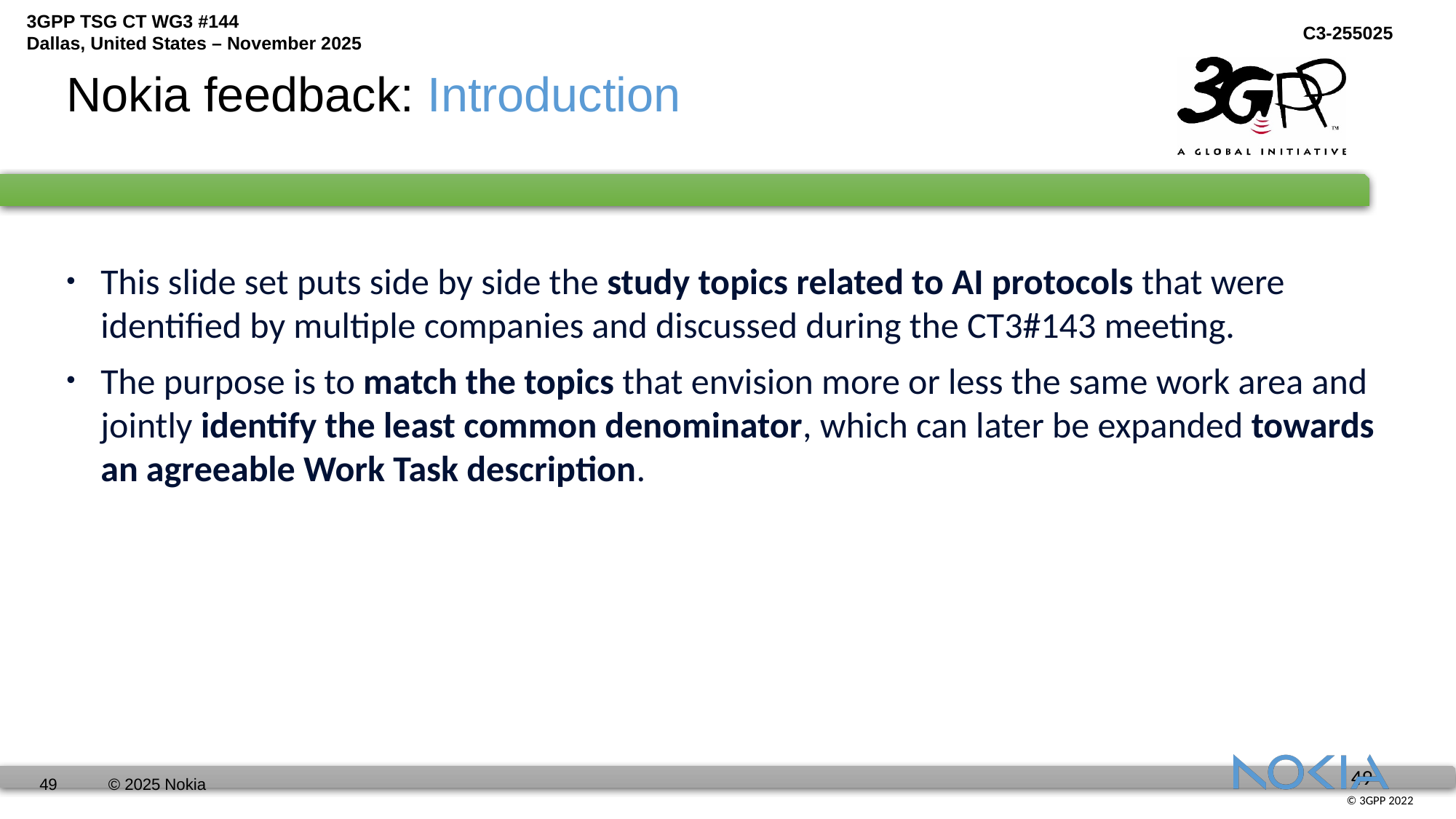

Nokia feedback: Introduction

This slide set puts side by side the study topics related to AI protocols that were identified by multiple companies and discussed during the CT3#143 meeting.
The purpose is to match the topics that envision more or less the same work area and jointly identify the least common denominator, which can later be expanded towards an agreeable Work Task description.